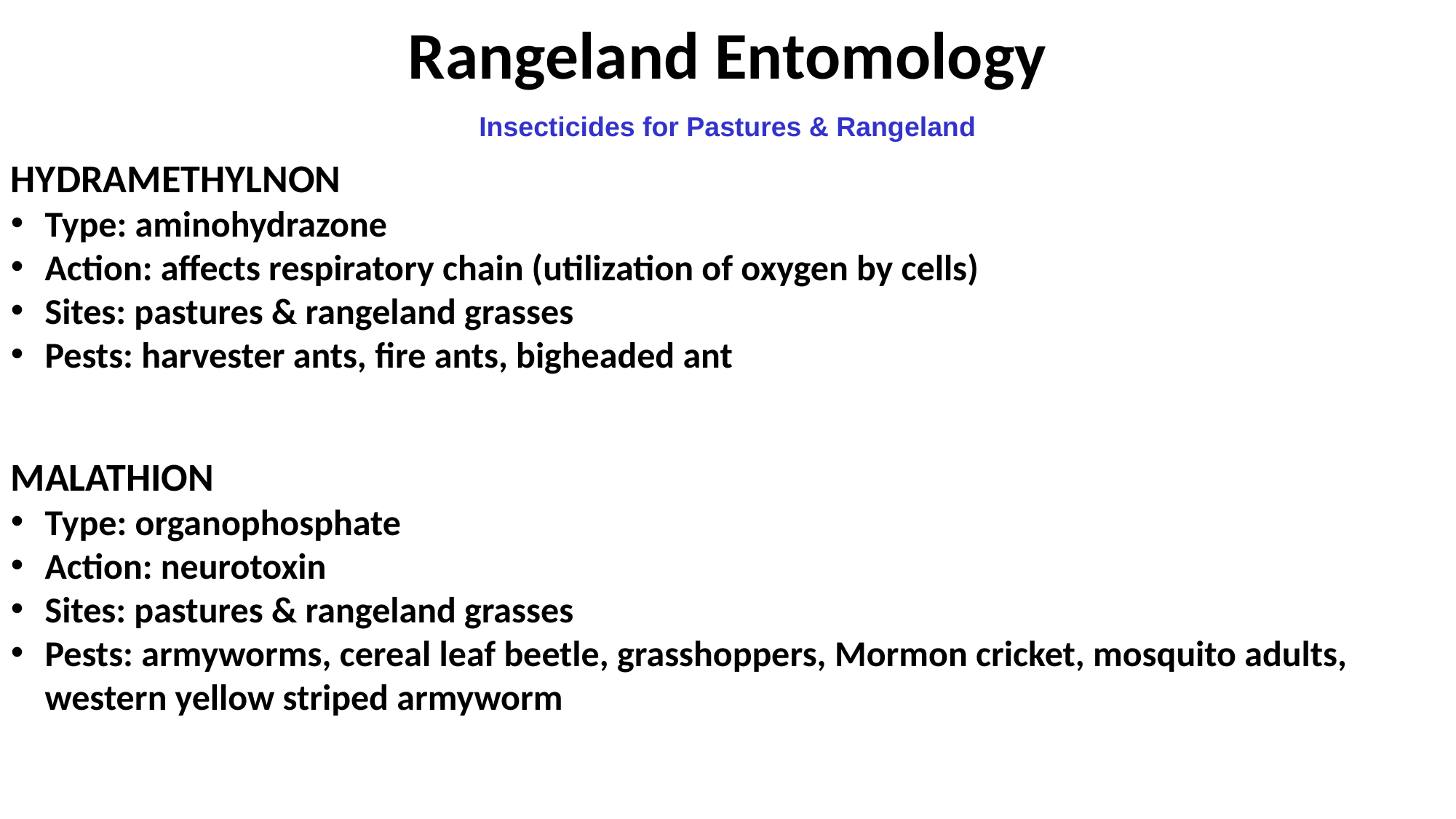

Rangeland Entomology
Insecticides for Pastures & Rangeland
HYDRAMETHYLNON
Type: aminohydrazone
Action: affects respiratory chain (utilization of oxygen by cells)
Sites: pastures & rangeland grasses
Pests: harvester ants, fire ants, bigheaded ant
MALATHION
Type: organophosphate
Action: neurotoxin
Sites: pastures & rangeland grasses
Pests: armyworms, cereal leaf beetle, grasshoppers, Mormon cricket, mosquito adults, western yellow striped armyworm